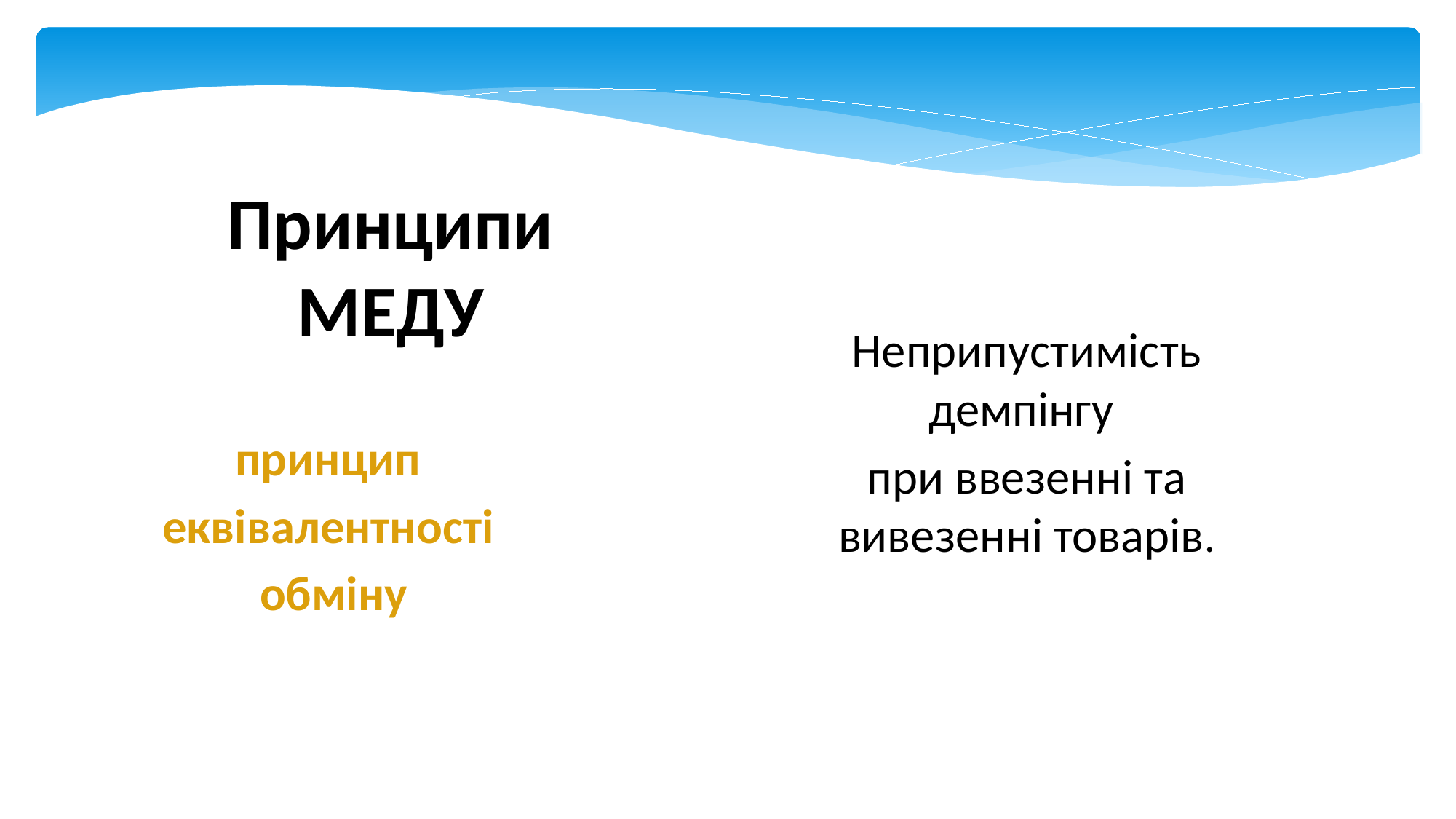

Неприпустимість демпінгу
при ввезенні та вивезенні товарів.
# Принципи МЕДУ
принцип
еквівалентності
обміну